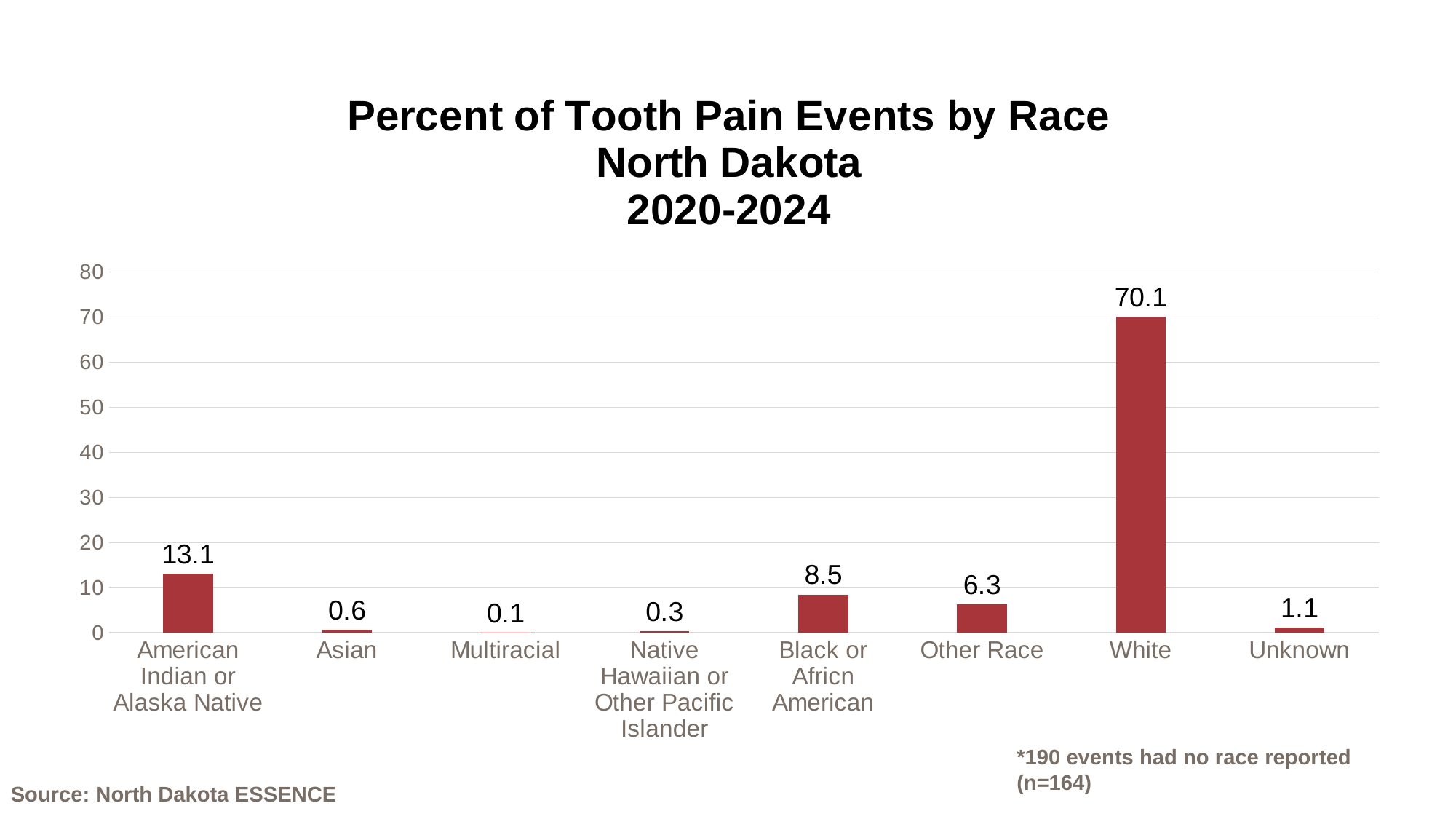

### Chart: Percent of Tooth Pain Events by Race
North Dakota
2020-2024

| Category | Percent |
|---|---|
| American Indian or Alaska Native | 13.061534861956012 |
| Asian | 0.6024801123069724 |
| Multiracial | 0.05264389330837623 |
| Native Hawaiian or Other Pacific Islander | 0.33926064576509124 |
| Black or Africn American | 8.5 |
| Other Race | 6.3 |
| White | 70.08656995788488 |
| Unknown | 1.1 |
*190 events had no race reported
(n=164)
Source: North Dakota ESSENCE